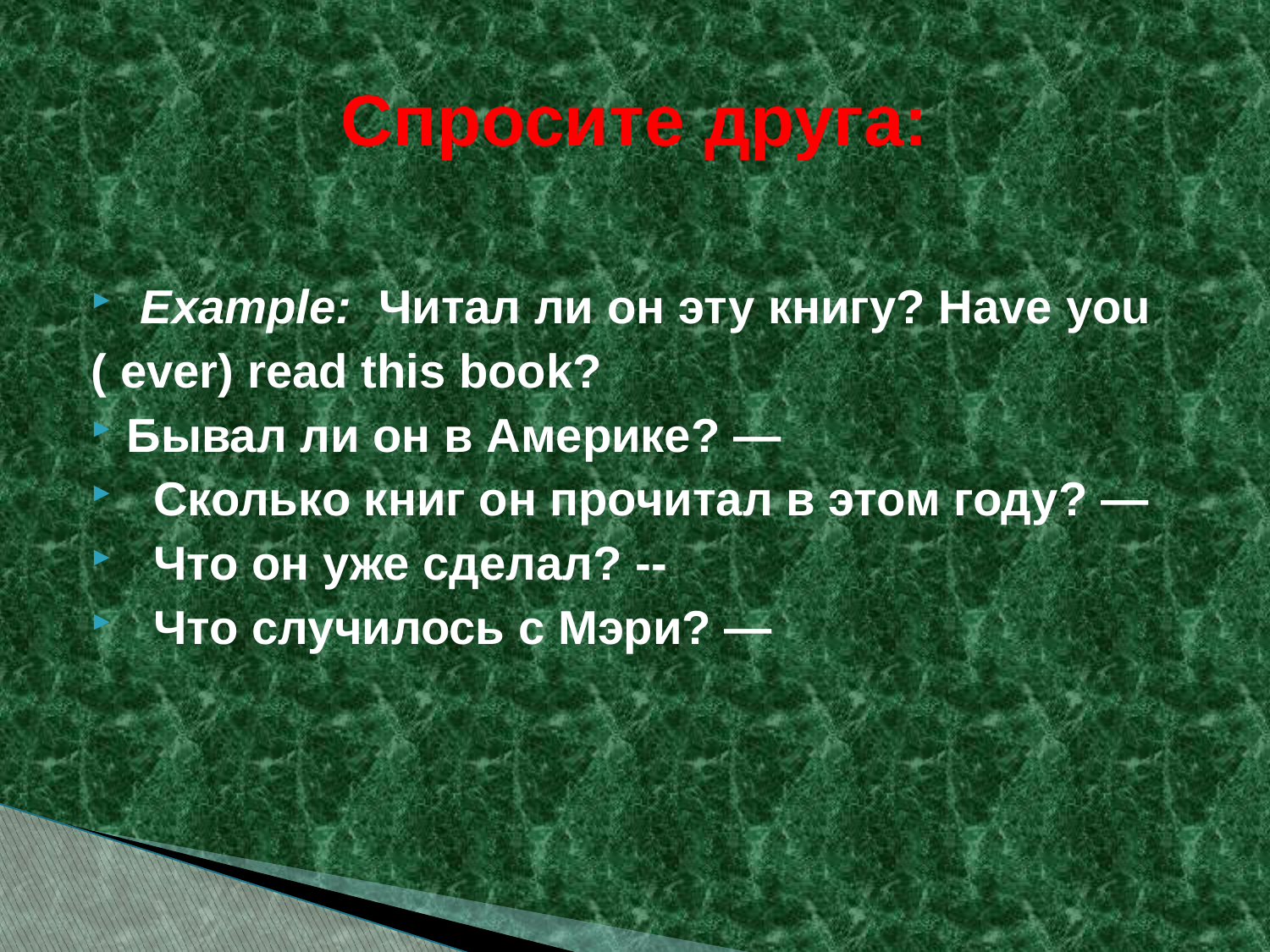

# Спросите друга:

 Example:  Читал ли он эту книгу? Have you
( ever) read this book?
Бывал ли он в Америке? —
  Сколько книг он прочитал в этом году? —
  Что он уже сделал? --
  Что случилось с Мэри? —